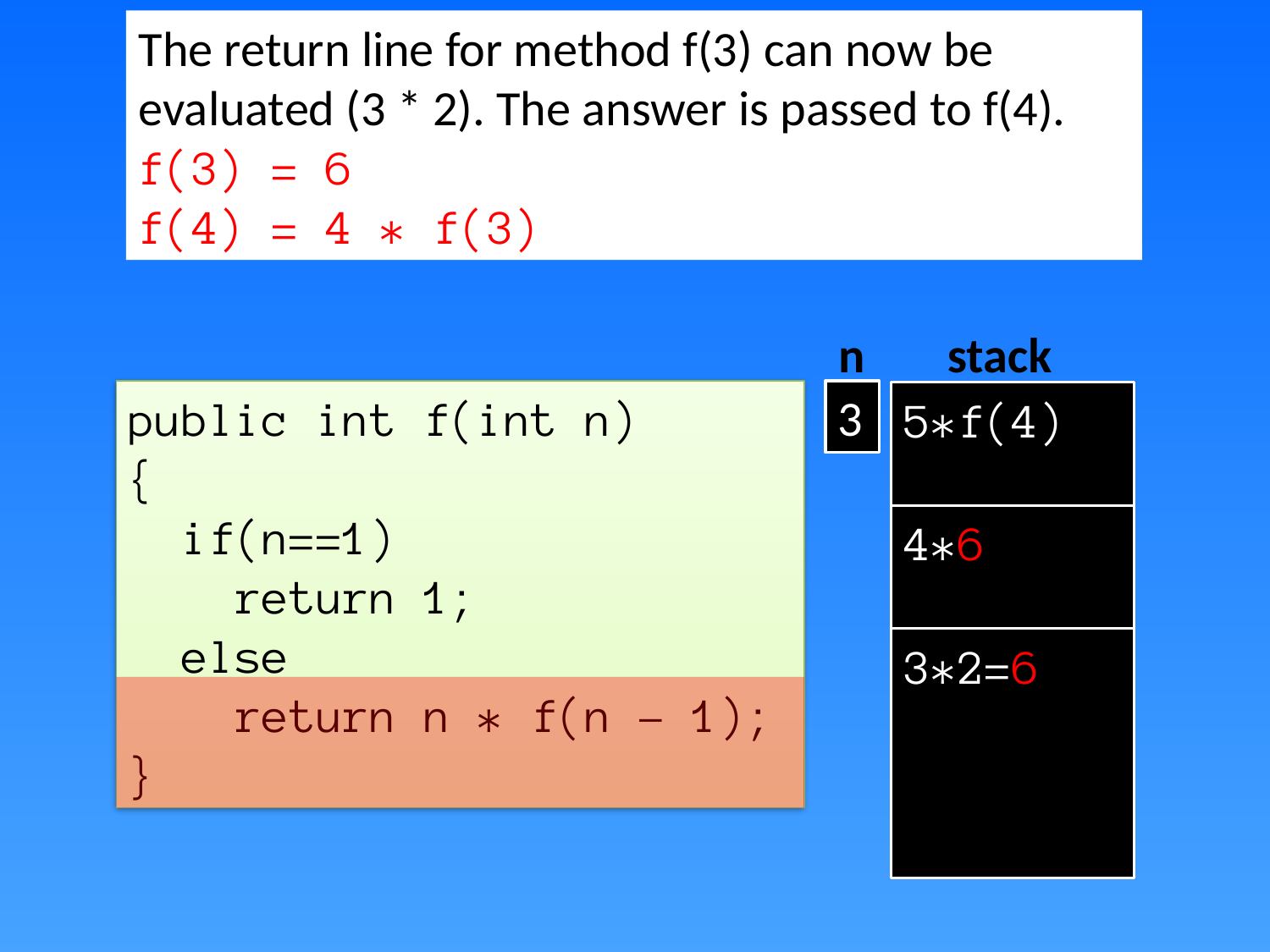

The return line for method f(3) can now be evaluated (3 * 2). The answer is passed to f(4).
f(3) = 6
f(4) = 4 * f(3)
n
stack
public int f(int n)
{
  if(n==1)
    return 1;
  else
    return n * f(n – 1);
}
3
5*f(4)
4*6

3*2=6